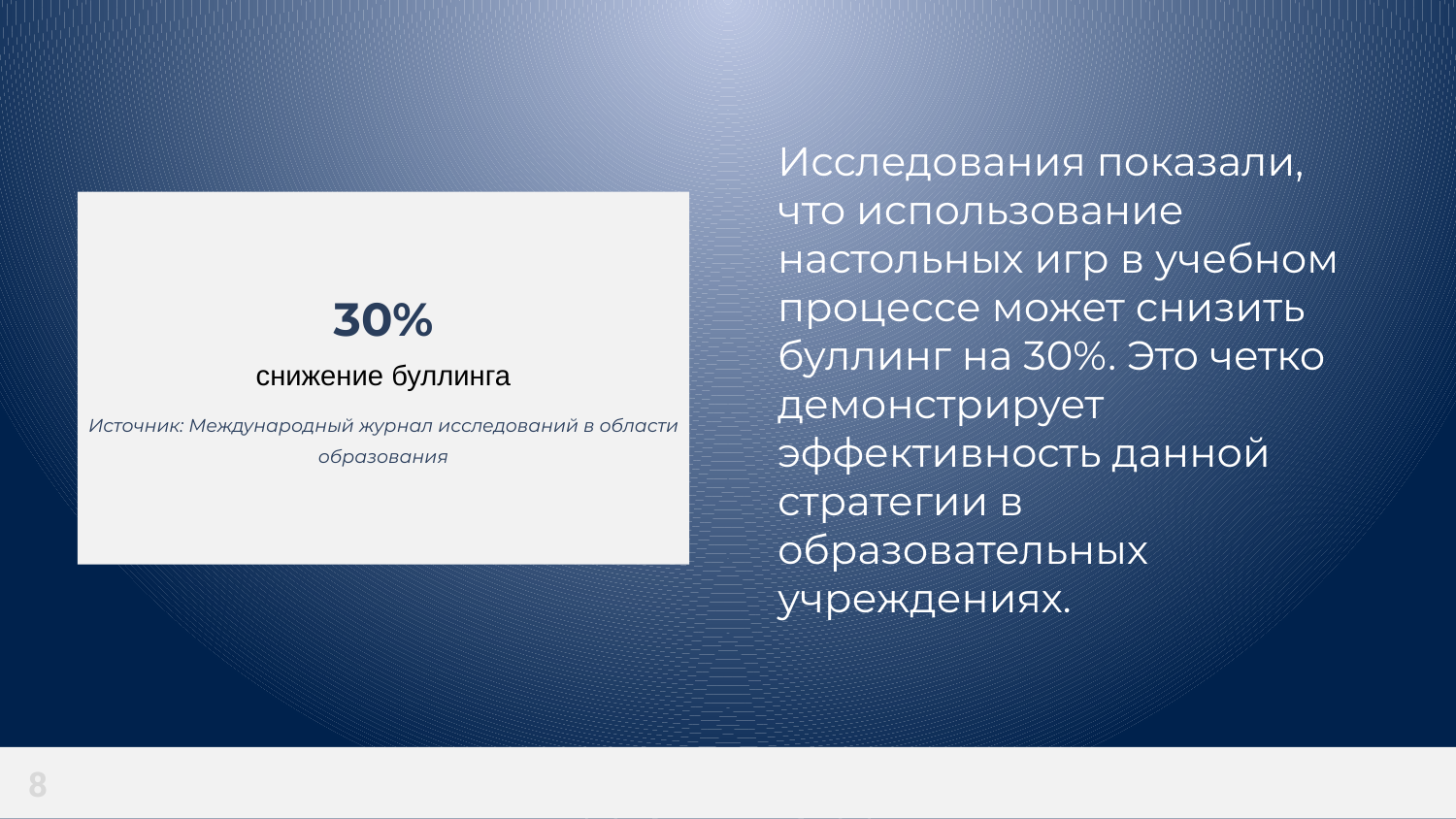

30%
снижение буллинга
Источник: Международный журнал исследований в области образования
Исследования показали, что использование настольных игр в учебном процессе может снизить буллинг на 30%. Это четко демонстрирует эффективность данной стратегии в образовательных учреждениях.

8